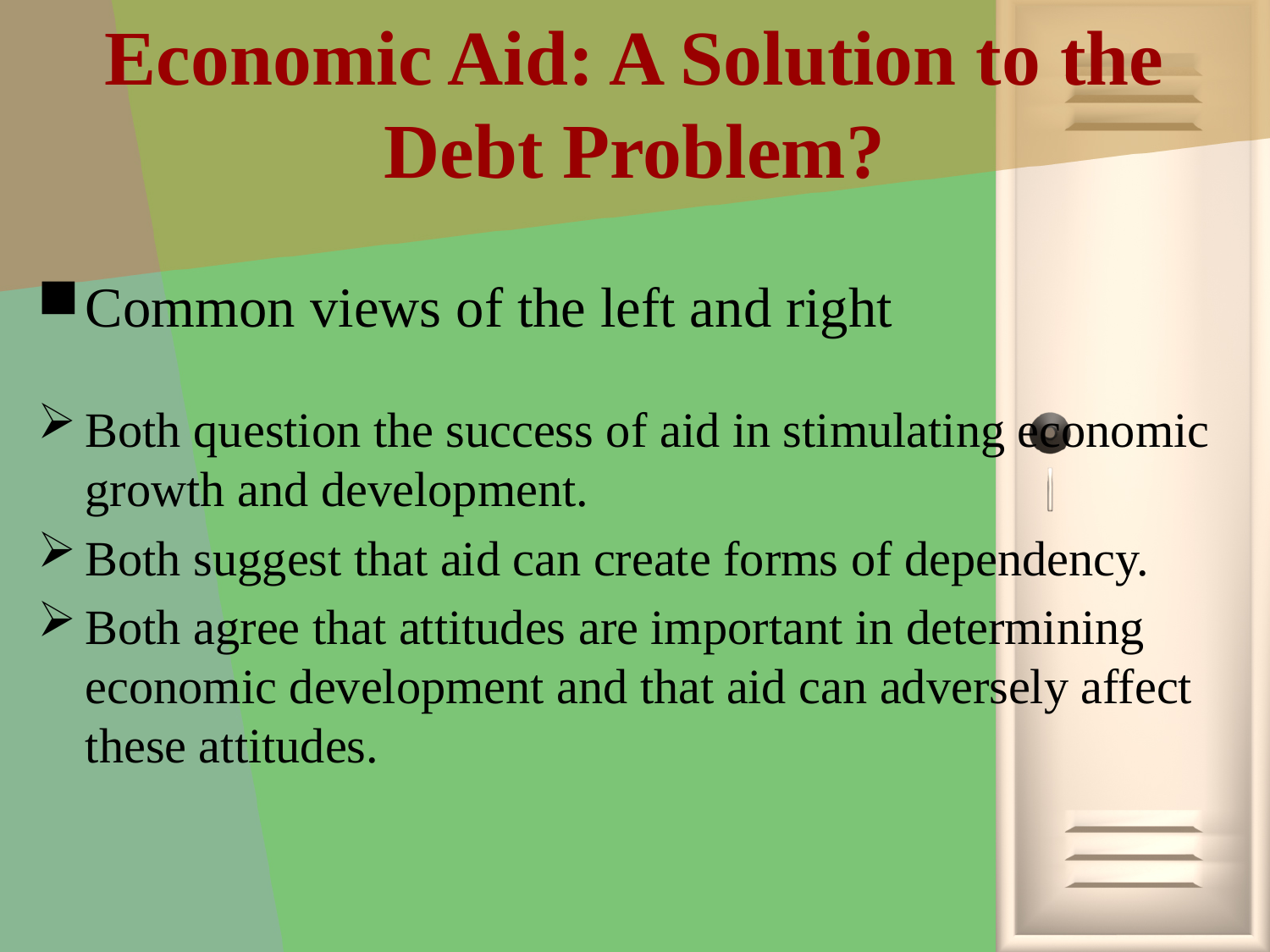

# Economic Aid: A Solution to the Debt Problem?
Common views of the left and right

Both question the success of aid in stimulating economic growth and development.
Both suggest that aid can create forms of dependency.
Both agree that attitudes are important in determining economic development and that aid can adversely affect these attitudes.